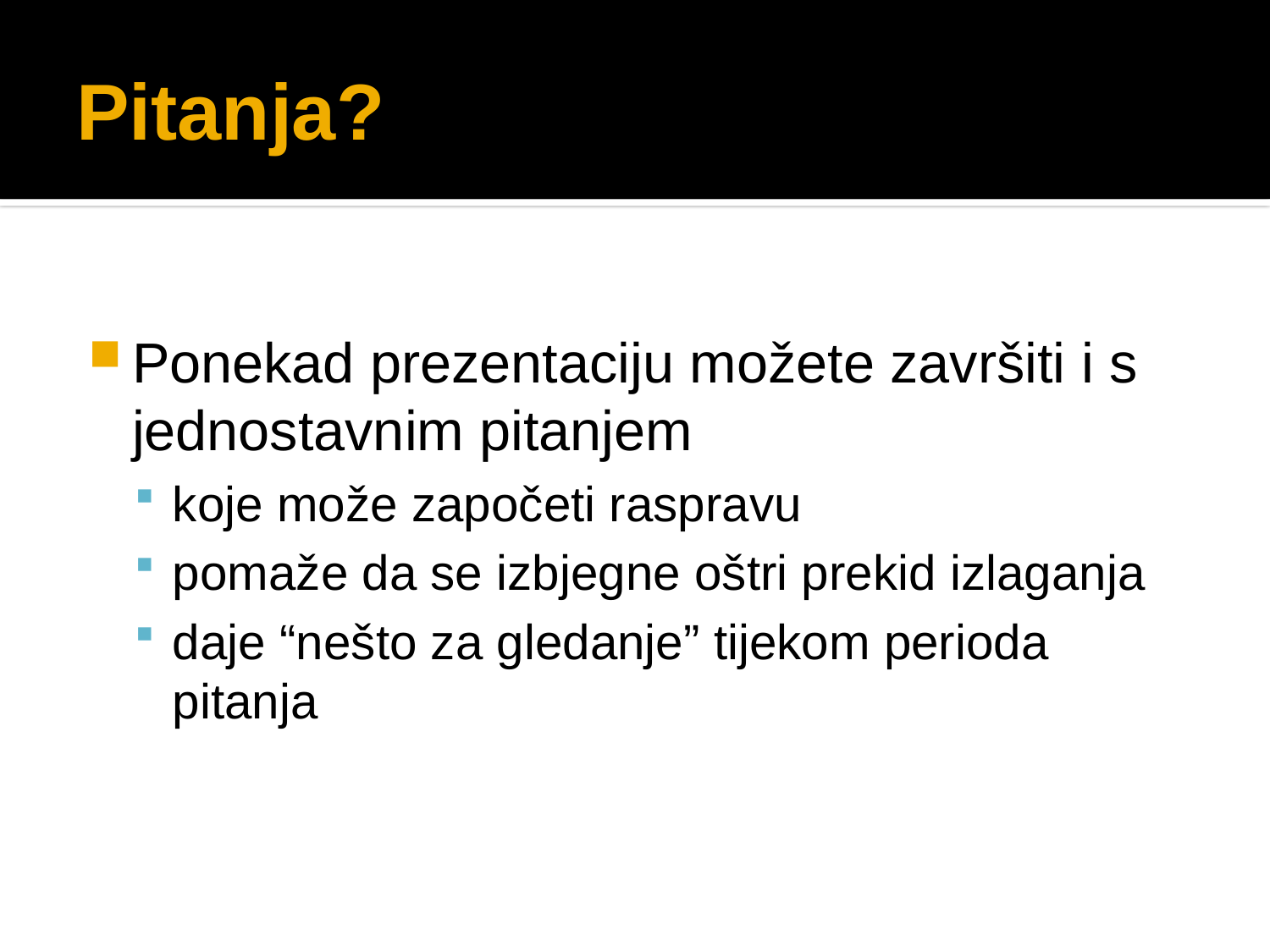

# Pitanja?

Ponekad prezentaciju možete završiti i s jednostavnim pitanjem
koje može započeti raspravu
pomaže da se izbjegne oštri prekid izlaganja
daje “nešto za gledanje” tijekom perioda pitanja